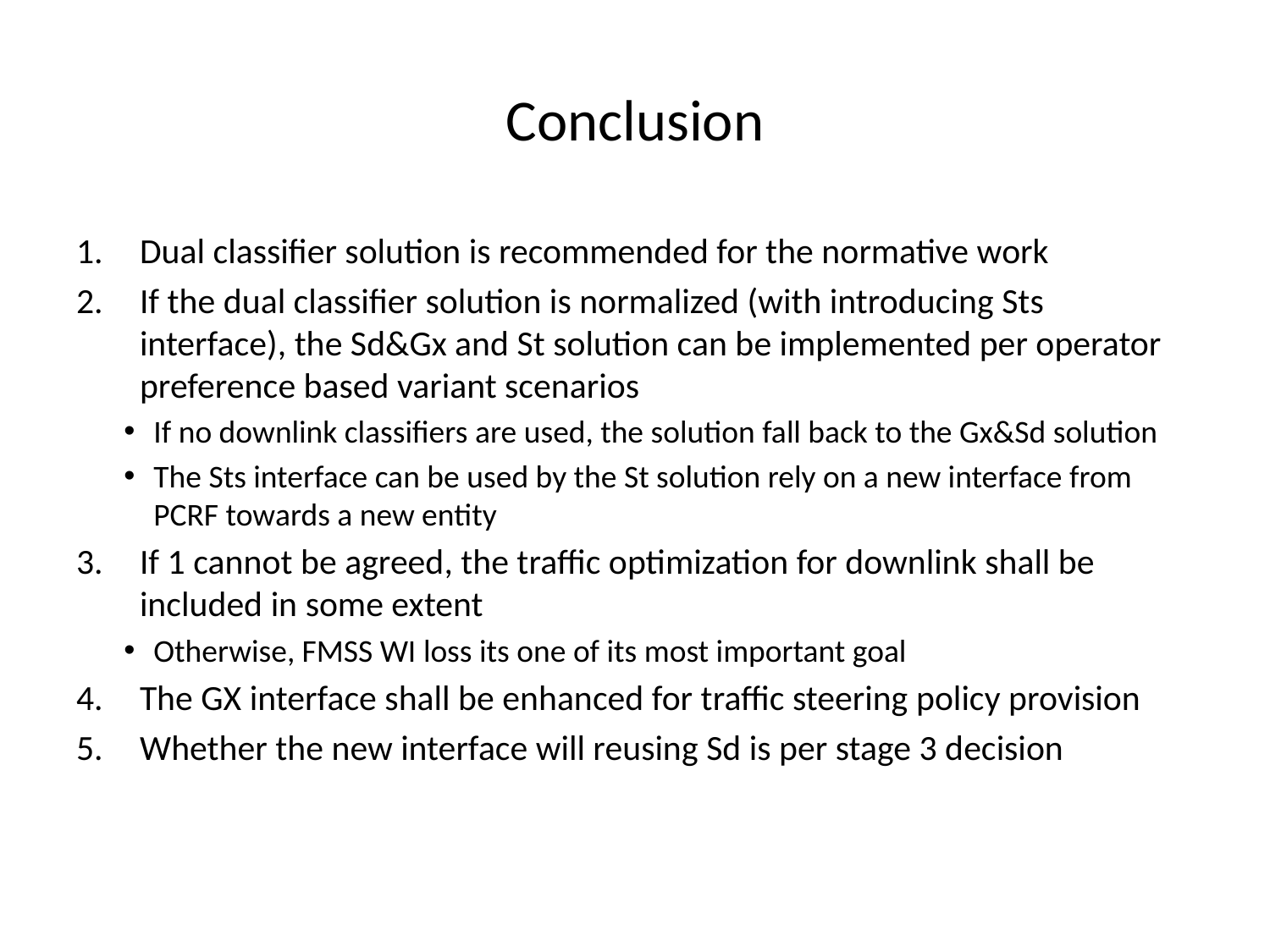

# Conclusion
Dual classifier solution is recommended for the normative work
If the dual classifier solution is normalized (with introducing Sts interface), the Sd&Gx and St solution can be implemented per operator preference based variant scenarios
If no downlink classifiers are used, the solution fall back to the Gx&Sd solution
The Sts interface can be used by the St solution rely on a new interface from PCRF towards a new entity
If 1 cannot be agreed, the traffic optimization for downlink shall be included in some extent
Otherwise, FMSS WI loss its one of its most important goal
The GX interface shall be enhanced for traffic steering policy provision
Whether the new interface will reusing Sd is per stage 3 decision